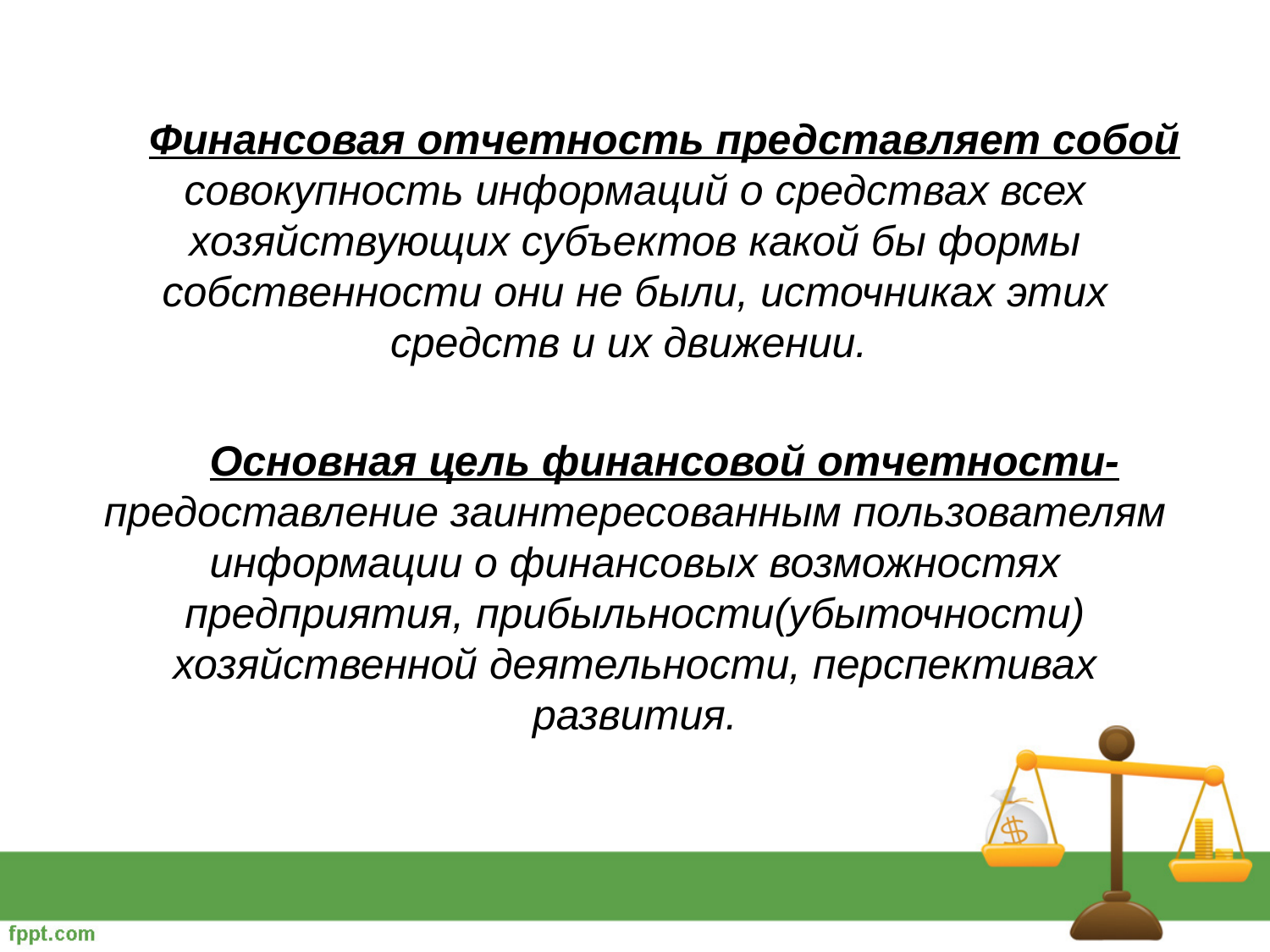

Финансовая отчетность представляет собой совокупность информаций о средствах всех хозяйствующих субъектов какой бы формы собственности они не были, источниках этих средств и их движении.

     Основная цель финансовой отчетности- предоставление заинтересованным пользователям информации о финансовых возможностях предприятия, прибыльности(убыточности) хозяйственной деятельности, перспективах развития.